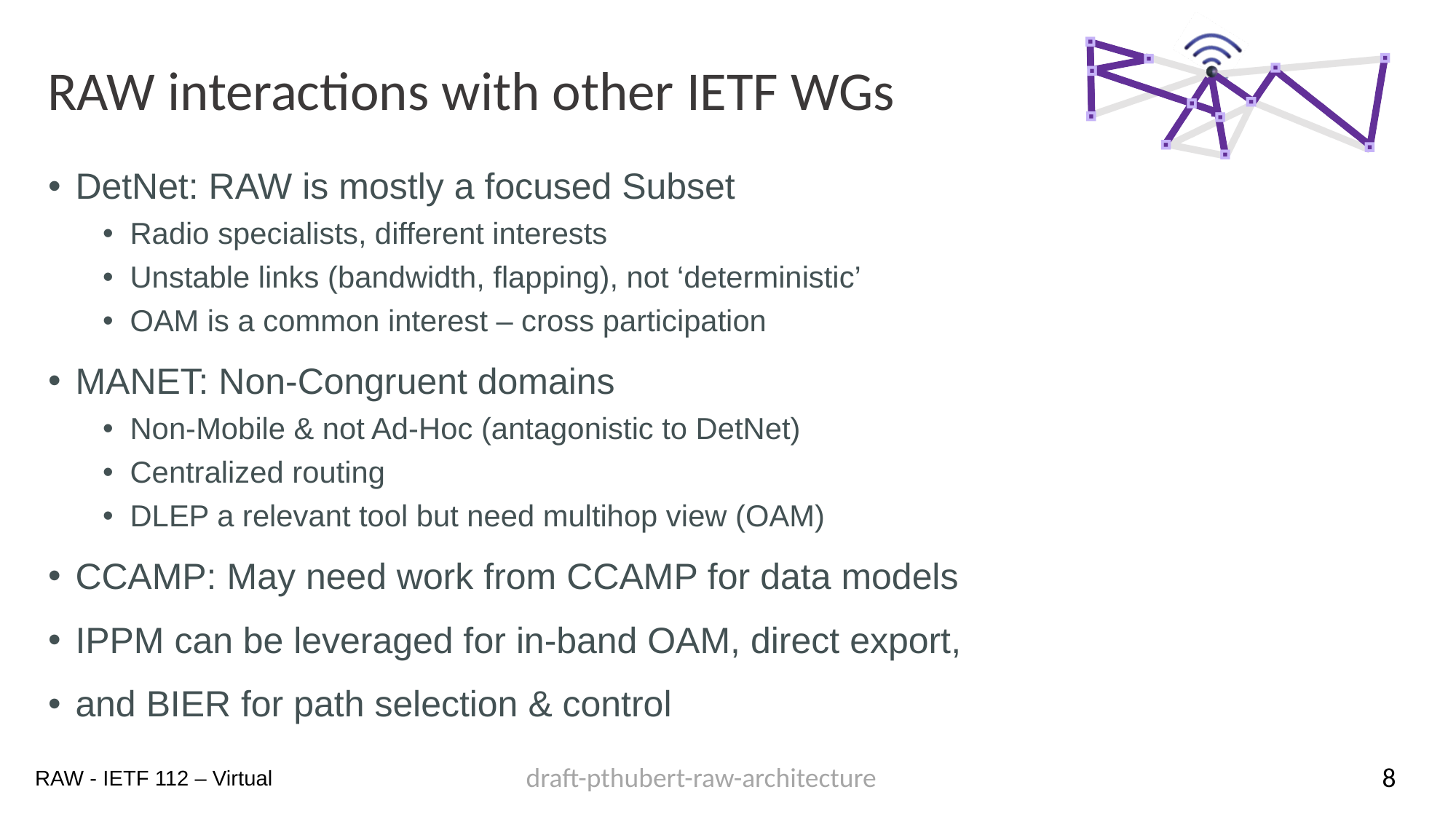

# RAW interactions with other IETF WGs
DetNet: RAW is mostly a focused Subset
Radio specialists, different interests
Unstable links (bandwidth, flapping), not ‘deterministic’
OAM is a common interest – cross participation
MANET: Non-Congruent domains
Non-Mobile & not Ad-Hoc (antagonistic to DetNet)
Centralized routing
DLEP a relevant tool but need multihop view (OAM)
CCAMP: May need work from CCAMP for data models
IPPM can be leveraged for in-band OAM, direct export,
and BIER for path selection & control

8
draft-pthubert-raw-architecture